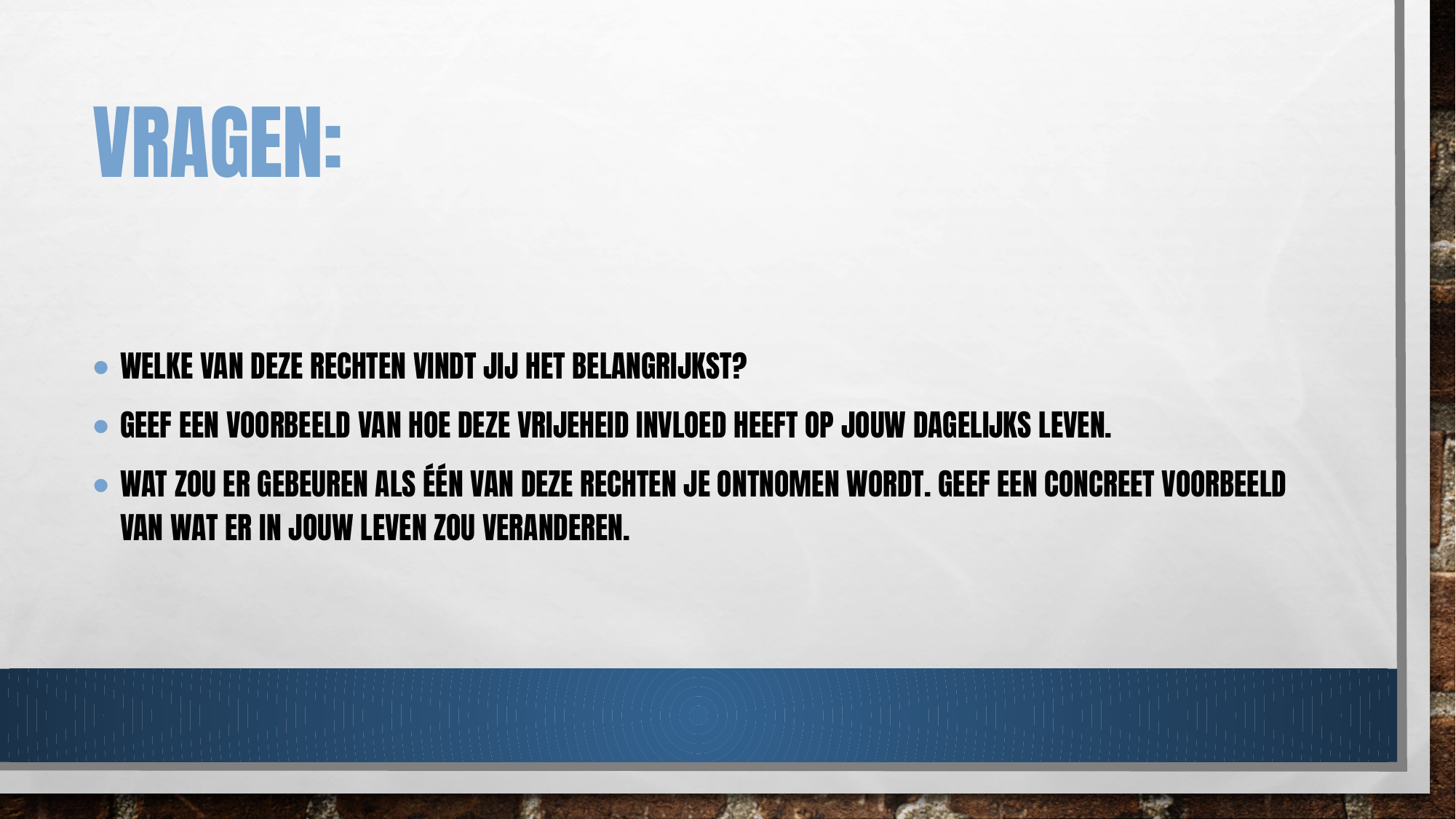

# Vragen:
Welke van deze rechten vindt jij het belangrijkst?
Geef een voorbeeld van hoe deze vrijeheid invloed heeft op jouw dagelijks leven.
Wat zou er gebeuren als één van deze rechten je ontnomen wordt. Geef een concreet voorbeeld van wat er in jouw leven zou veranderen.